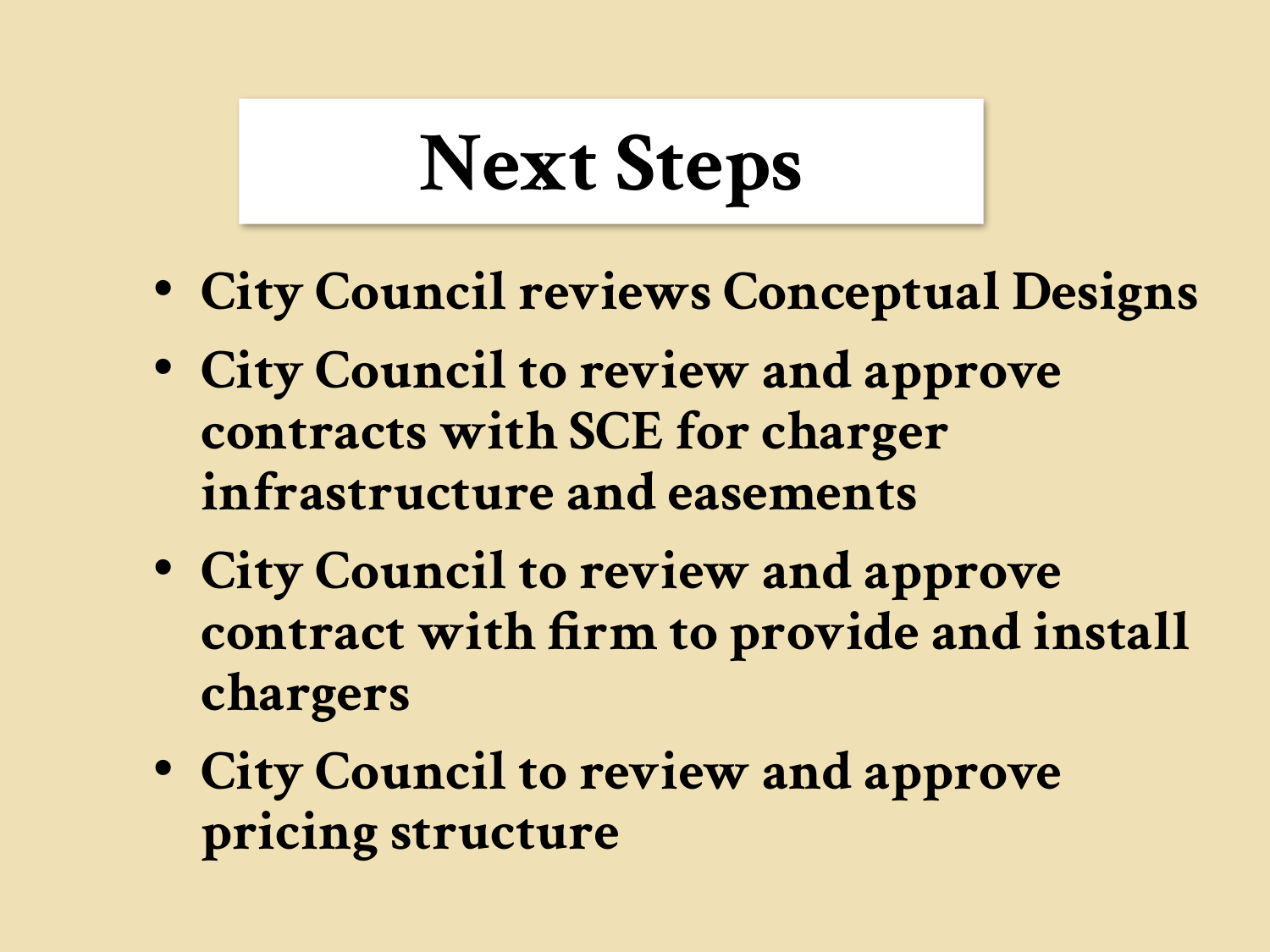

Next Steps
City Council reviews Conceptual Designs
City Council to review and approve contracts with SCE for charger infrastructure and easements
City Council to review and approve contract with firm to provide and install chargers
City Council to review and approve pricing structure